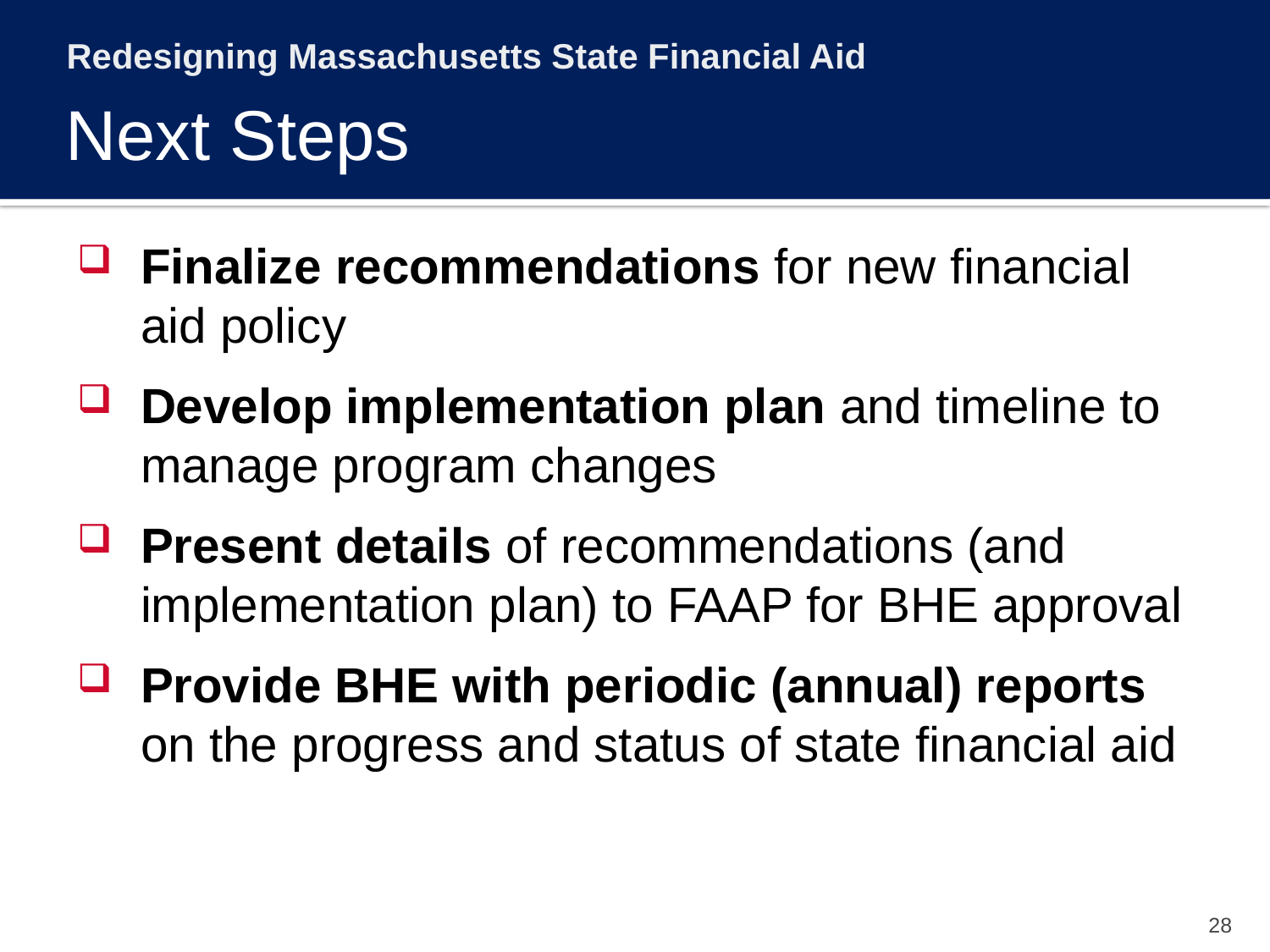

Redesigning Massachusetts State Financial Aid
# Next Steps
Finalize recommendations for new financial
aid policy
Develop implementation plan and timeline to manage program changes
Present details of recommendations (and implementation plan) to FAAP for BHE approval
Provide BHE with periodic (annual) reports on the progress and status of state financial aid